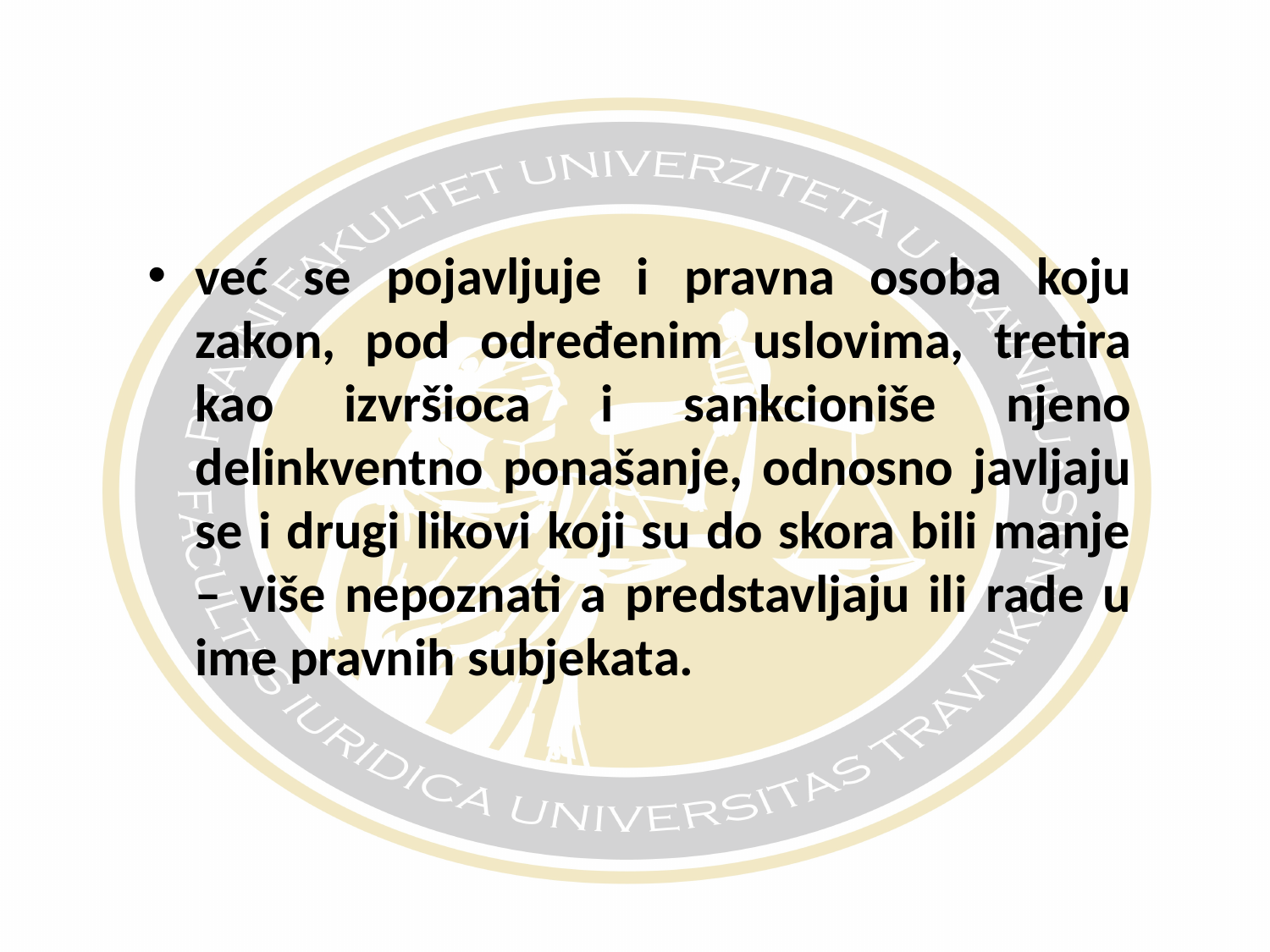

#
već se pojavljuje i pravna osoba koju zakon, pod određenim uslovima, tretira kao izvršioca i sankcioniše njeno delinkventno ponašanje, odnosno javljaju se i drugi likovi koji su do skora bili manje – više nepoznati a predstavljaju ili rade u ime pravnih subjekata.